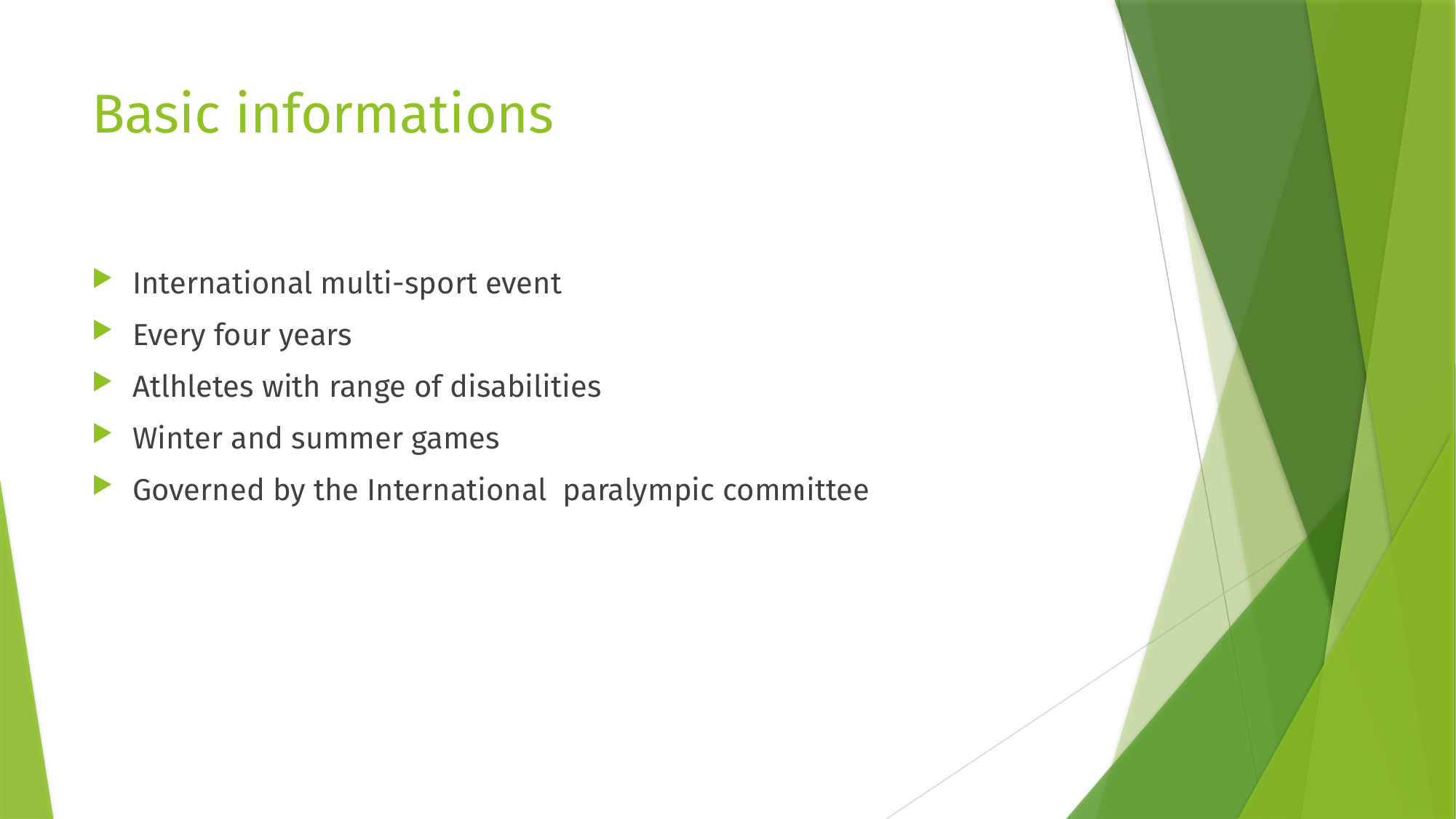

# Basic informations
International multi-sport event
Every four years
Atlhletes with range of disabilities
Winter and summer games
Governed by the International  paralympic committee